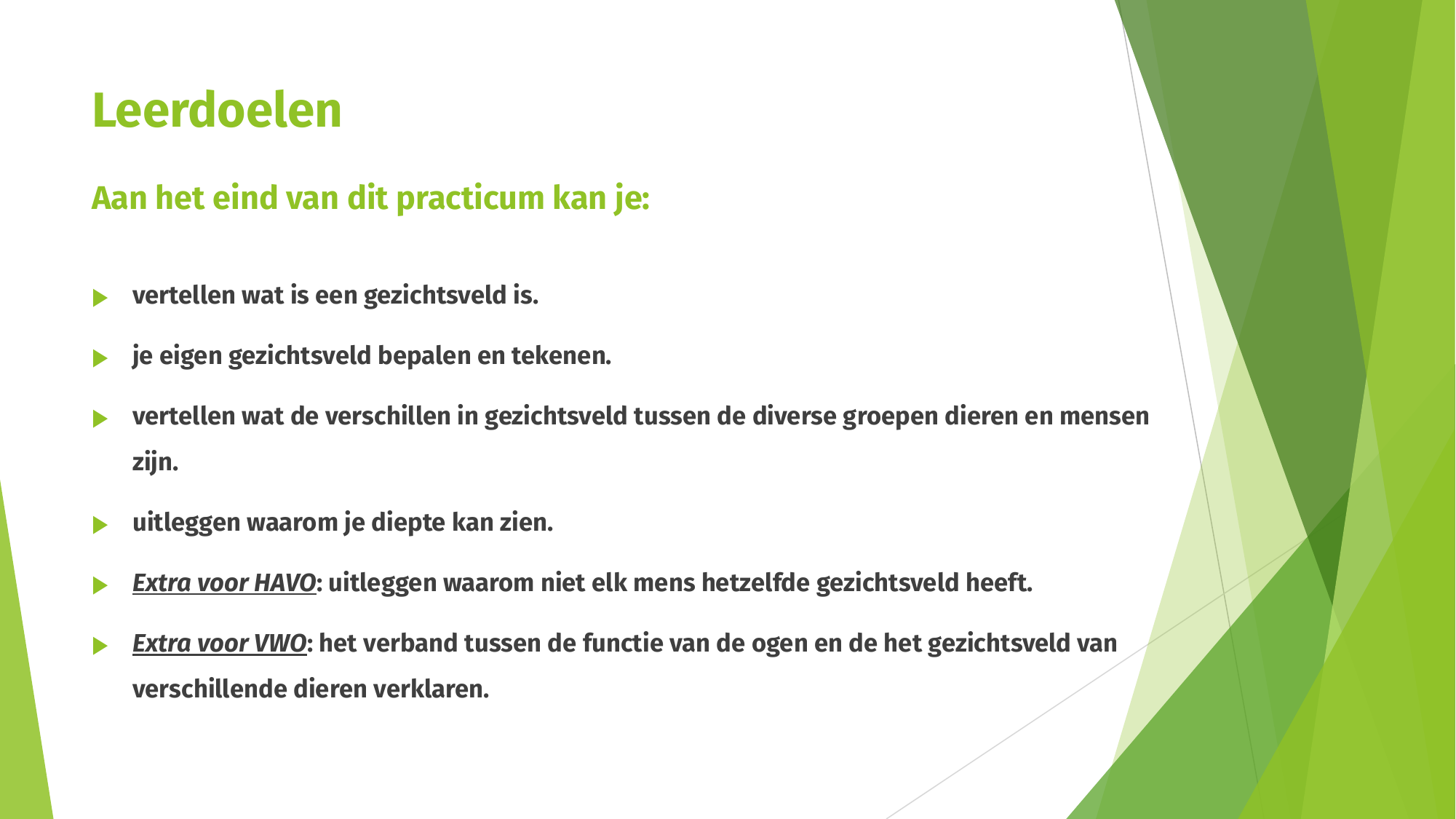

# Leerdoelen Aan het eind van dit practicum kan je:
vertellen wat is een gezichtsveld is.
je eigen gezichtsveld bepalen en tekenen.
vertellen wat de verschillen in gezichtsveld tussen de diverse groepen dieren en mensen zijn.
uitleggen waarom je diepte kan zien.
Extra voor HAVO: uitleggen waarom niet elk mens hetzelfde gezichtsveld heeft.
Extra voor VWO: het verband tussen de functie van de ogen en de het gezichtsveld van verschillende dieren verklaren.